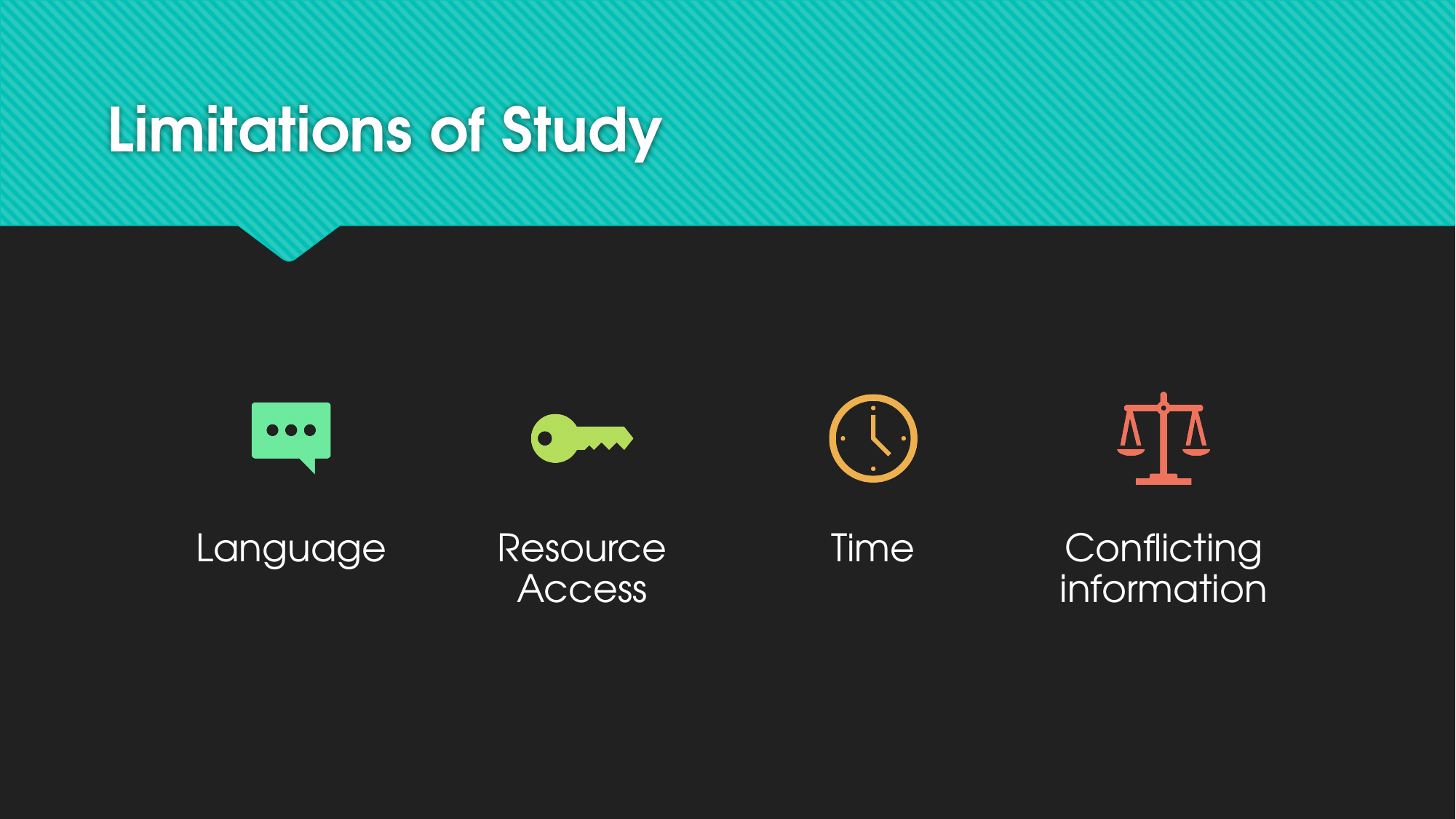

# Limitations of Study
Language
Resource Access
Time
Conflicting information